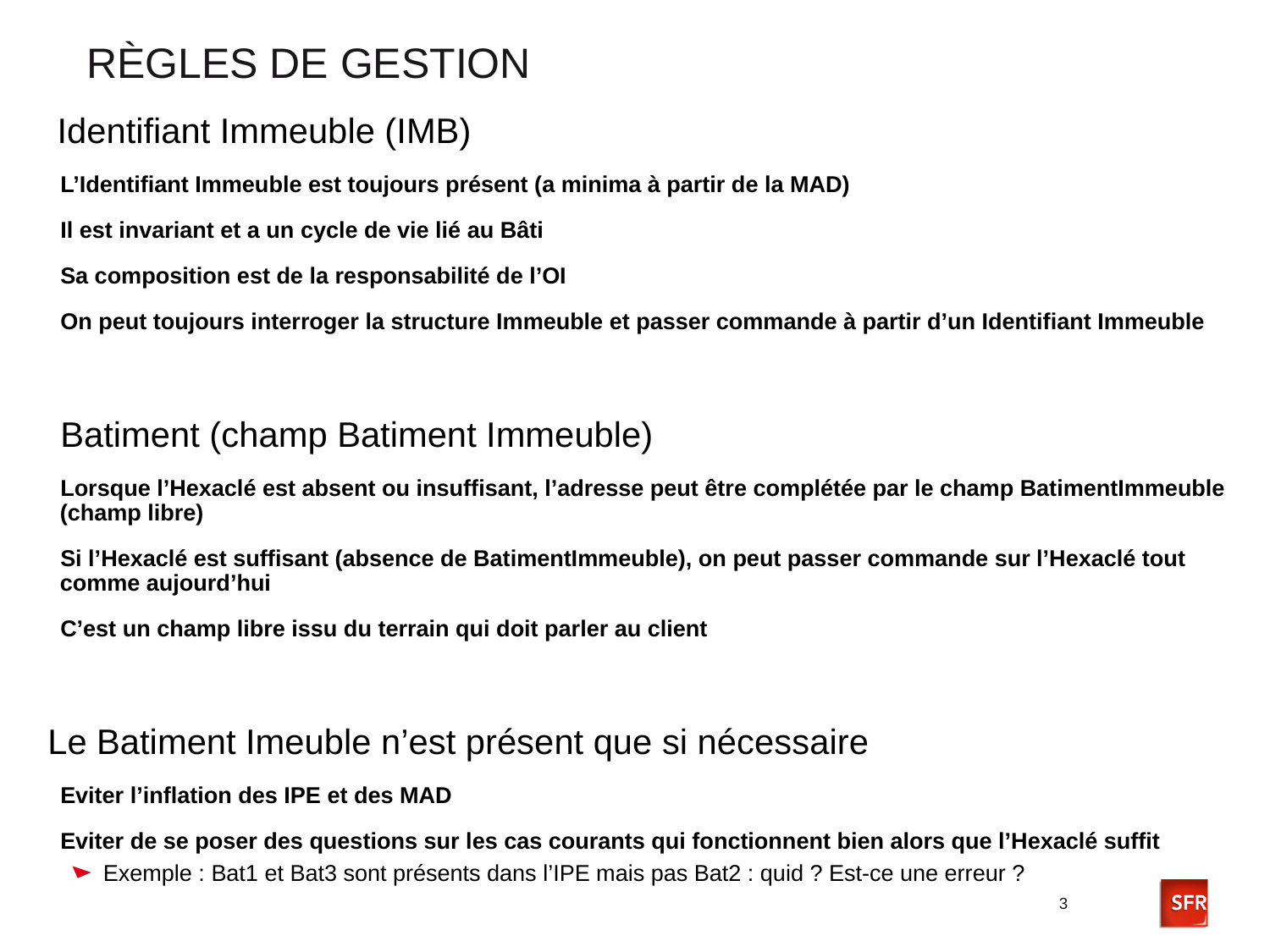

# Règles de gestion
 Identifiant Immeuble (IMB)
L’Identifiant Immeuble est toujours présent (a minima à partir de la MAD)
Il est invariant et a un cycle de vie lié au Bâti
Sa composition est de la responsabilité de l’OI
On peut toujours interroger la structure Immeuble et passer commande à partir d’un Identifiant Immeuble

Batiment (champ Batiment Immeuble)
Lorsque l’Hexaclé est absent ou insuffisant, l’adresse peut être complétée par le champ BatimentImmeuble (champ libre)
Si l’Hexaclé est suffisant (absence de BatimentImmeuble), on peut passer commande sur l’Hexaclé tout comme aujourd’hui
C’est un champ libre issu du terrain qui doit parler au client

Le Batiment Imeuble n’est présent que si nécessaire
Eviter l’inflation des IPE et des MAD
Eviter de se poser des questions sur les cas courants qui fonctionnent bien alors que l’Hexaclé suffit
Exemple : Bat1 et Bat3 sont présents dans l’IPE mais pas Bat2 : quid ? Est-ce une erreur ?